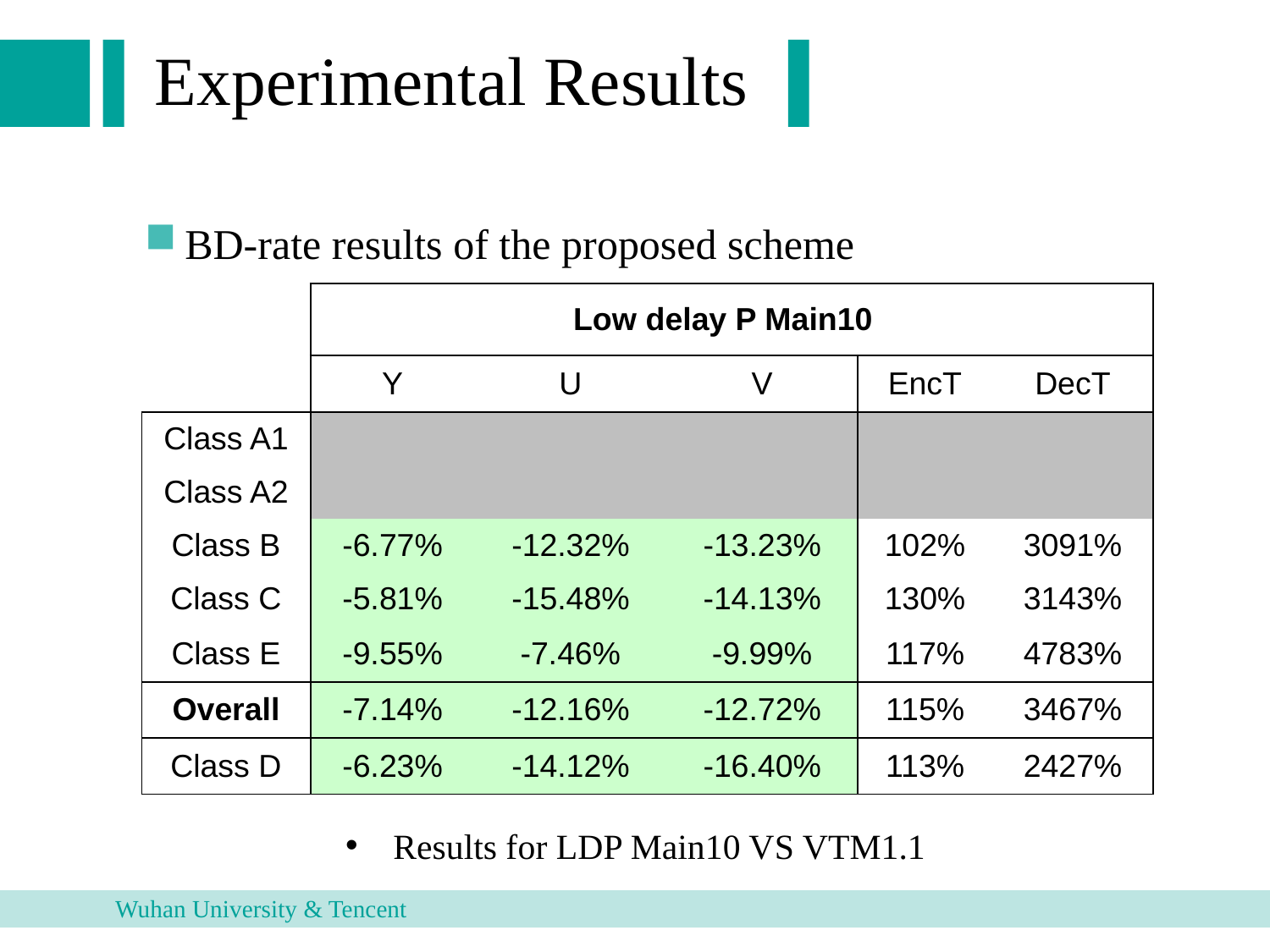

Experimental Results
BD-rate results of the proposed scheme
|  | Low delay P Main10 |  |  |  |  |
| --- | --- | --- | --- | --- | --- |
|  | Y | U | V | EncT | DecT |
| Class A1 |  |  |  |  |  |
| Class A2 |  |  |  |  |  |
| Class B | -6.77% | -12.32% | -13.23% | 102% | 3091% |
| Class C | -5.81% | -15.48% | -14.13% | 130% | 3143% |
| Class E | -9.55% | -7.46% | -9.99% | 117% | 4783% |
| Overall | -7.14% | -12.16% | -12.72% | 115% | 3467% |
| Class D | -6.23% | -14.12% | -16.40% | 113% | 2427% |
Results for LDP Main10 VS VTM1.1